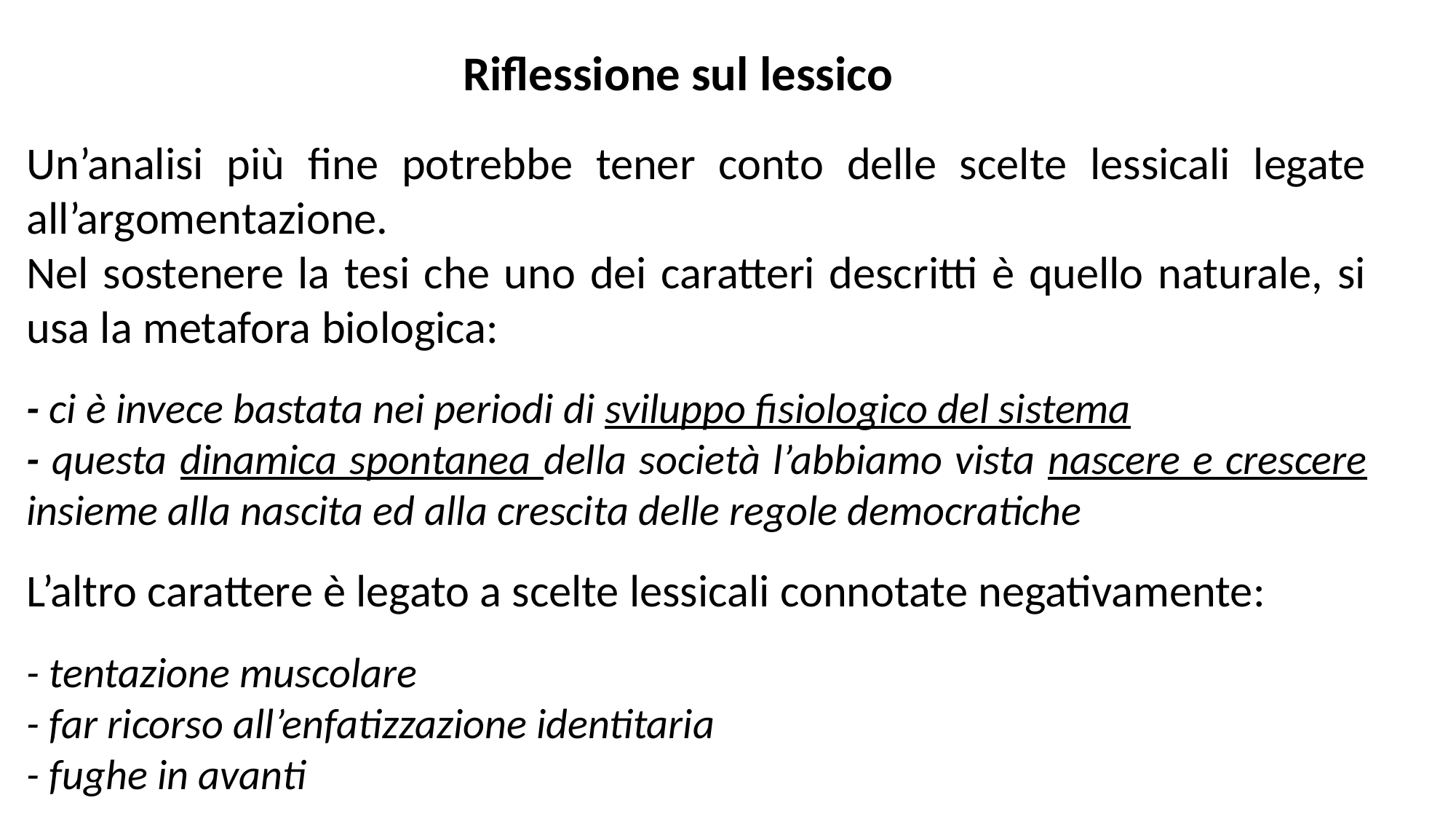

Riflessione sul lessico
Un’analisi più fine potrebbe tener conto delle scelte lessicali legate all’argomentazione.
Nel sostenere la tesi che uno dei caratteri descritti è quello naturale, si usa la metafora biologica:

- ci è invece bastata nei periodi di sviluppo fisiologico del sistema
- questa dinamica spontanea della società l’abbiamo vista nascere e crescere insieme alla nascita ed alla crescita delle regole democratiche
L’altro carattere è legato a scelte lessicali connotate negativamente:

- tentazione muscolare
- far ricorso all’enfatizzazione identitaria
- fughe in avanti